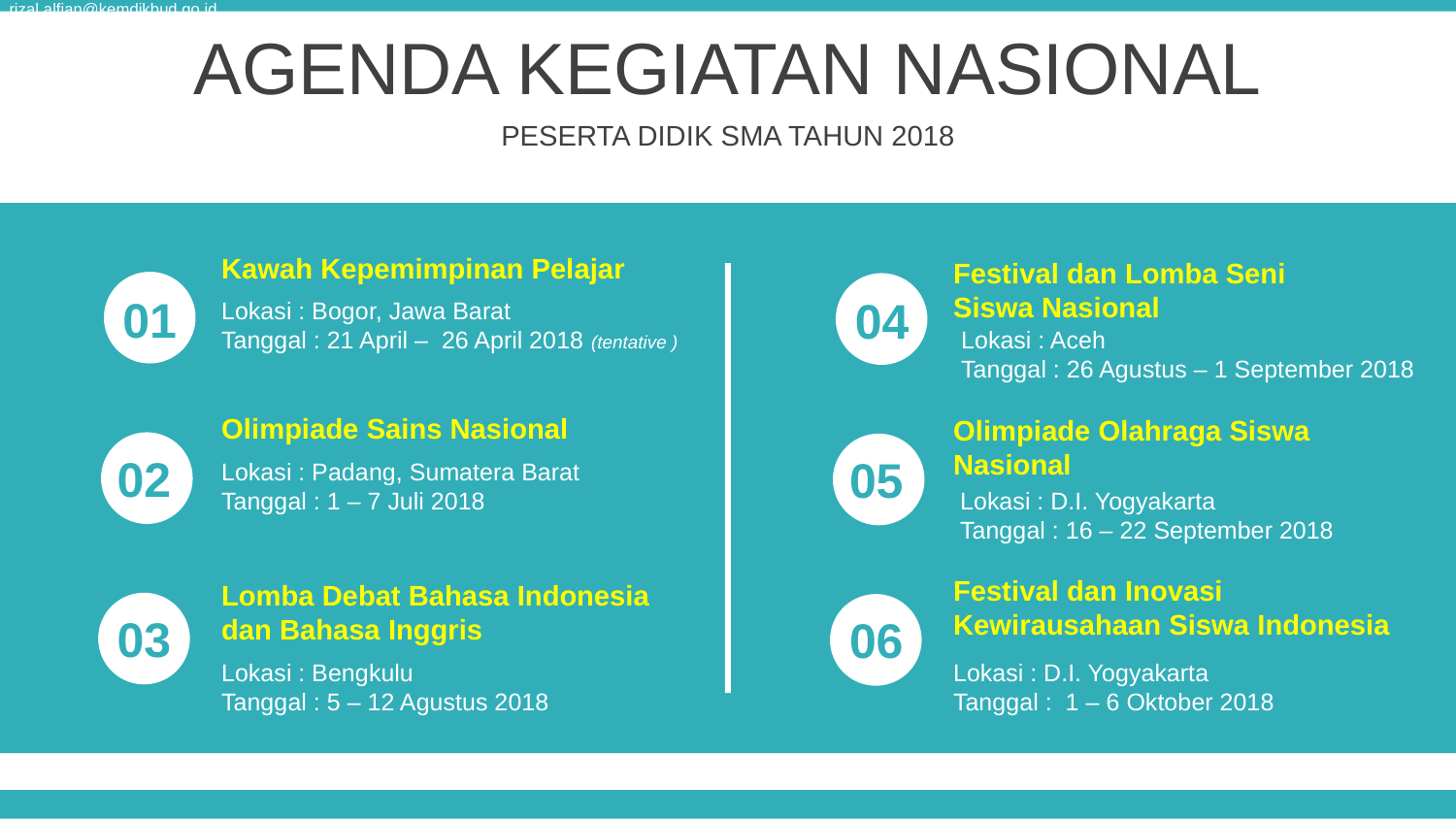

rizal.alfian@kemdikbud.go.id
AGENDA KEGIATAN NASIONAL
PESERTA DIDIK SMA TAHUN 2018

Kawah Kepemimpinan Pelajar
Lokasi : Bogor, Jawa Barat
Tanggal : 21 April –  26 April 2018 (tentative )
Festival dan Lomba Seni
Siswa Nasional
Lokasi : Aceh
Tanggal : 26 Agustus – 1 September 2018

01
04
Olimpiade Sains Nasional
Lokasi : Padang, Sumatera Barat
Tanggal : 1 – 7 Juli 2018
Olimpiade Olahraga Siswa
Nasional
Lokasi : D.I. Yogyakarta
Tanggal : 16 – 22 September 2018

02
05
Festival dan Inovasi
Kewirausahaan Siswa Indonesia
Lokasi : D.I. Yogyakarta
Tanggal :  1 – 6 Oktober 2018
Lomba Debat Bahasa Indonesia dan Bahasa Inggris
Lokasi : Bengkulu
Tanggal : 5 – 12 Agustus 2018

03
06